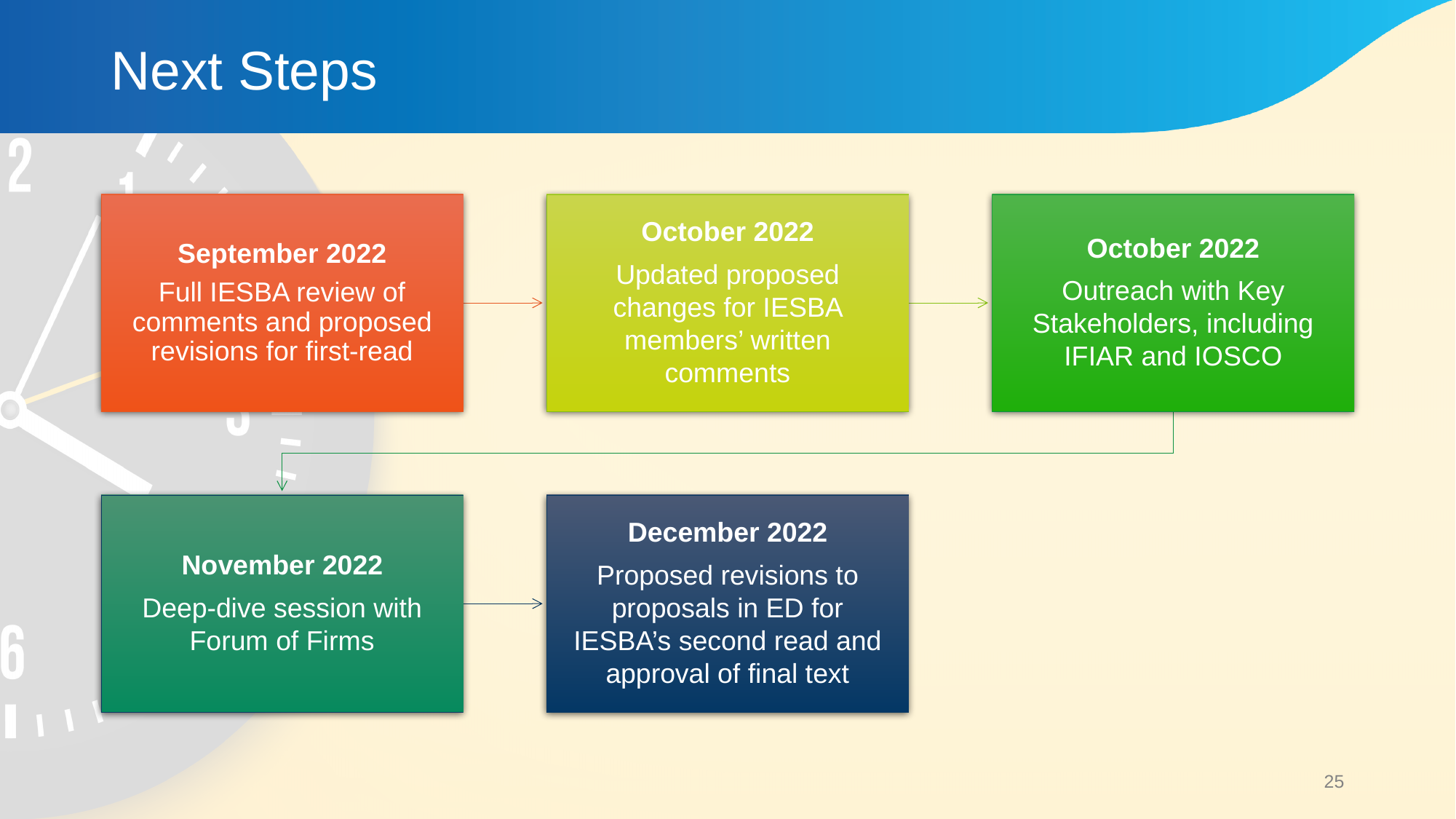

# Next Steps

September 2022
Full IESBA review of comments and proposed revisions for first-read

October 2022
Updated proposed changes for IESBA members’ written comments

October 2022
Outreach with Key Stakeholders, including IFIAR and IOSCO

November 2022
Deep-dive session with Forum of Firms
December 2022
Proposed revisions to proposals in ED for IESBA’s second read and approval of final text
25